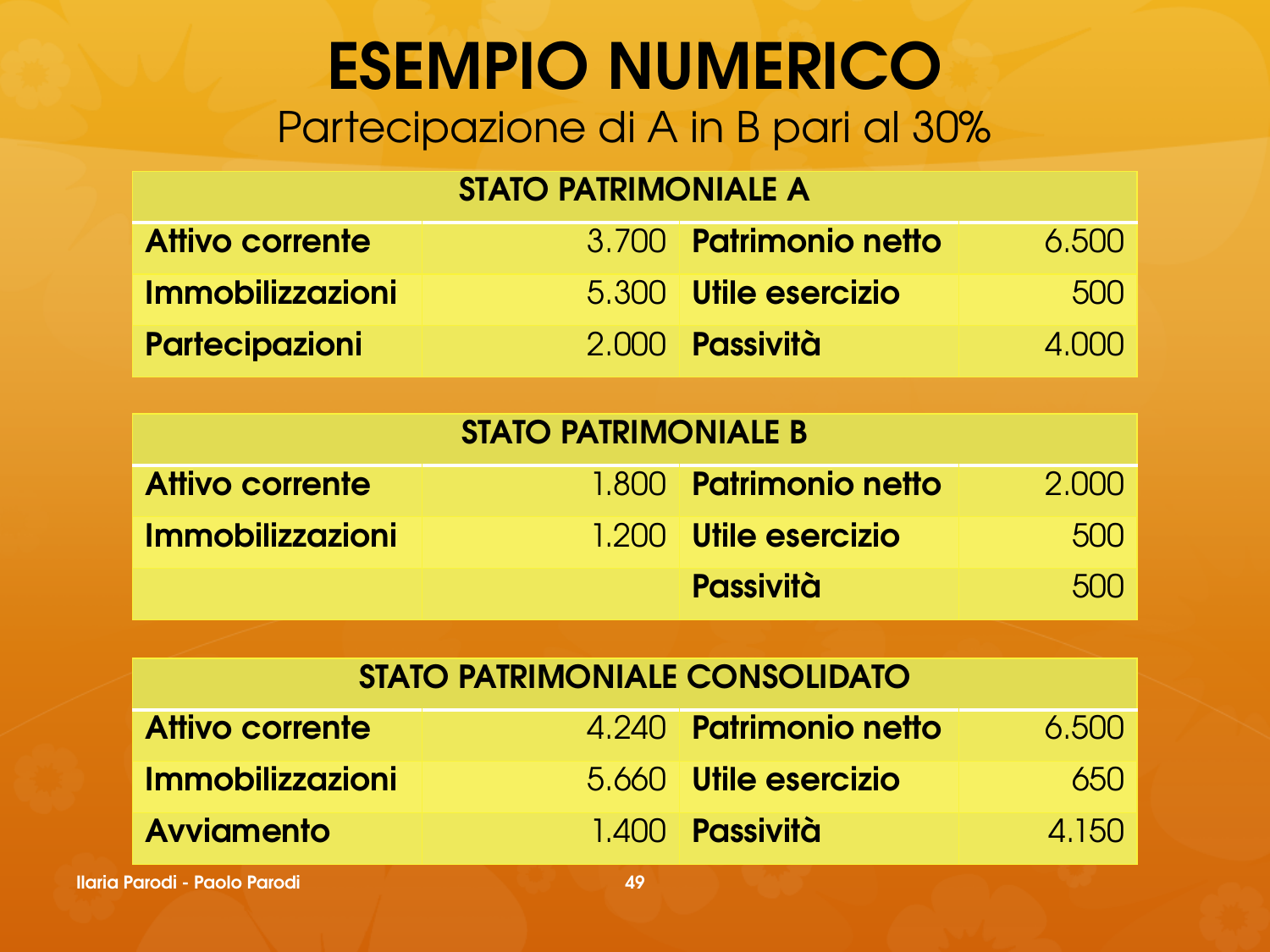

# ESEMPIO NUMERICO Partecipazione di A in B pari al 30%
| STATO PATRIMONIALE A |  |  |  |
| --- | --- | --- | --- |
| Attivo corrente | 3.700 | Patrimonio netto | 6.500 |
| Immobilizzazioni | 5.300 | Utile esercizio | 500 |
| Partecipazioni | 2.000 | Passività | 4.000 |
| STATO PATRIMONIALE B |  |  |  |
| --- | --- | --- | --- |
| Attivo corrente | 1.800 | Patrimonio netto | 2.000 |
| Immobilizzazioni | 1.200 | Utile esercizio | 500 |
|  |  | Passività | 500 |
| STATO PATRIMONIALE CONSOLIDATO |  |  |  |
| --- | --- | --- | --- |
| Attivo corrente | 4.240 | Patrimonio netto | 6.500 |
| Immobilizzazioni | 5.660 | Utile esercizio | 650 |
| Avviamento | 1.400 | Passività | 4.150 |
Ilaria Parodi - Paolo Parodi
49